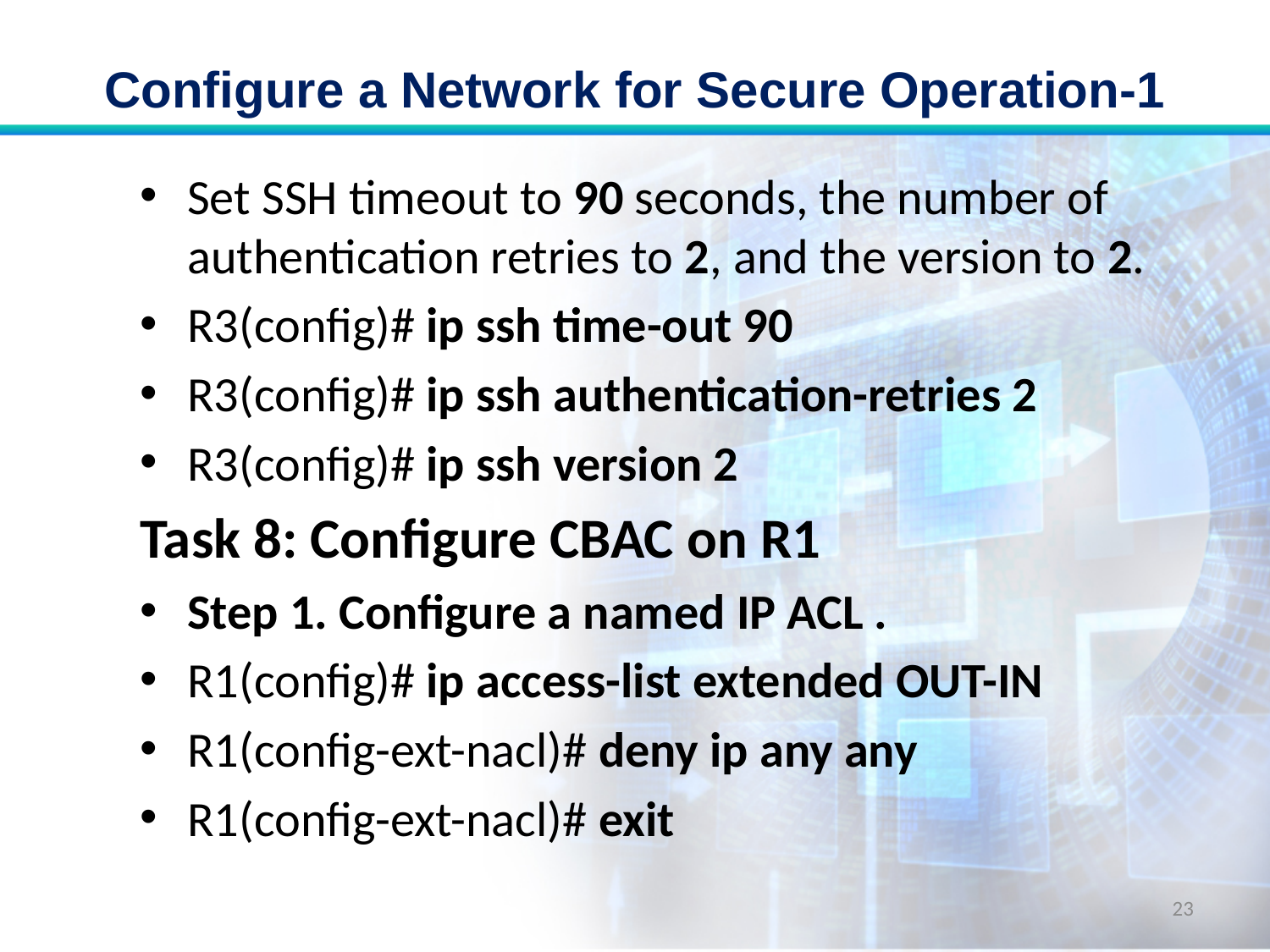

# Configure a Network for Secure Operation-1
Set SSH timeout to 90 seconds, the number of authentication retries to 2, and the version to 2.
R3(config)# ip ssh time-out 90
R3(config)# ip ssh authentication-retries 2
R3(config)# ip ssh version 2
Task 8: Configure CBAC on R1
Step 1. Configure a named IP ACL .
R1(config)# ip access-list extended OUT-IN
R1(config-ext-nacl)# deny ip any any
R1(config-ext-nacl)# exit

23